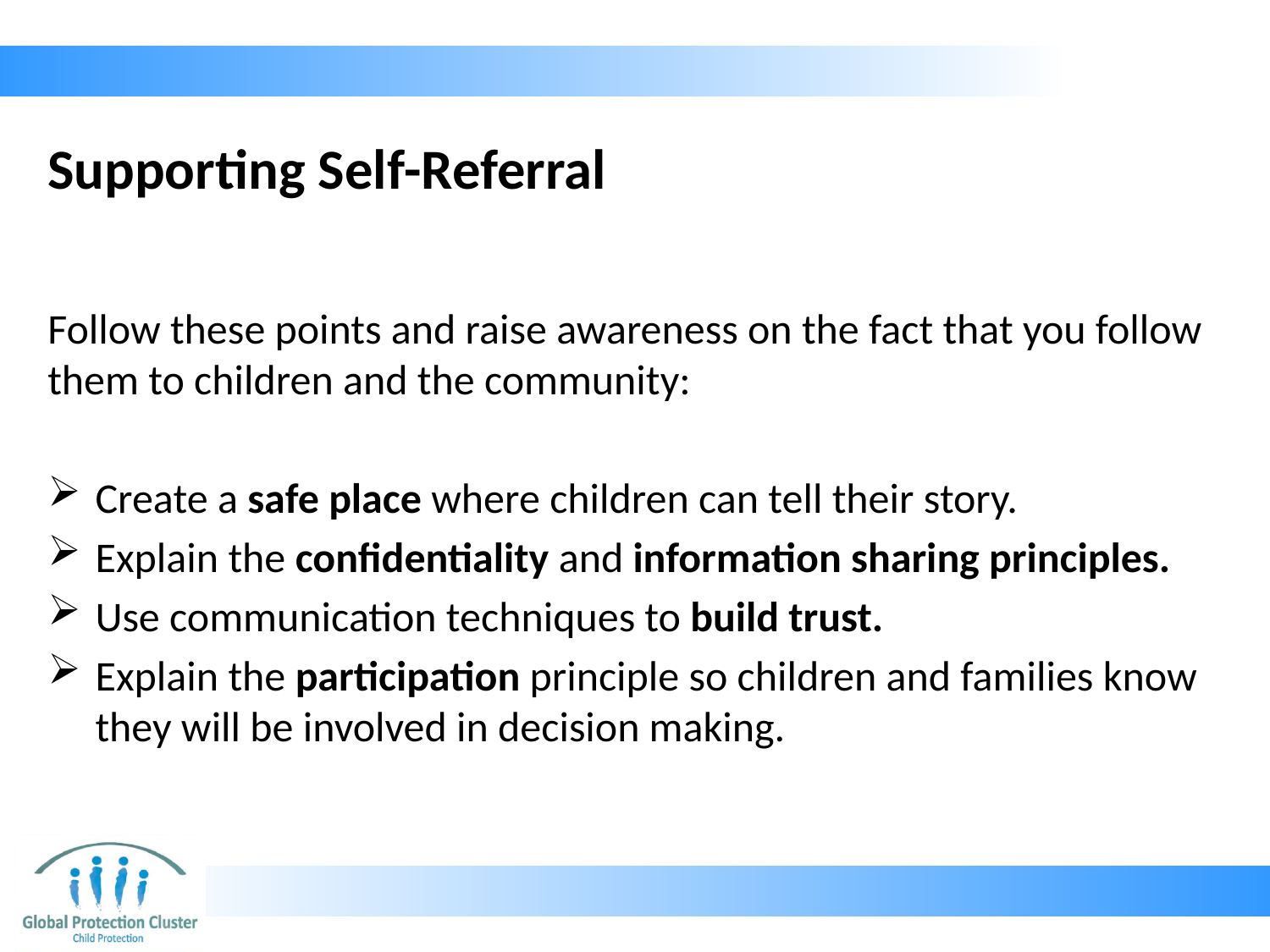

# Supporting Self-Referral

Follow these points and raise awareness on the fact that you follow them to children and the community:

Create a safe place where children can tell their story.
Explain the confidentiality and information sharing principles.
Use communication techniques to build trust.
Explain the participation principle so children and families know they will be involved in decision making.